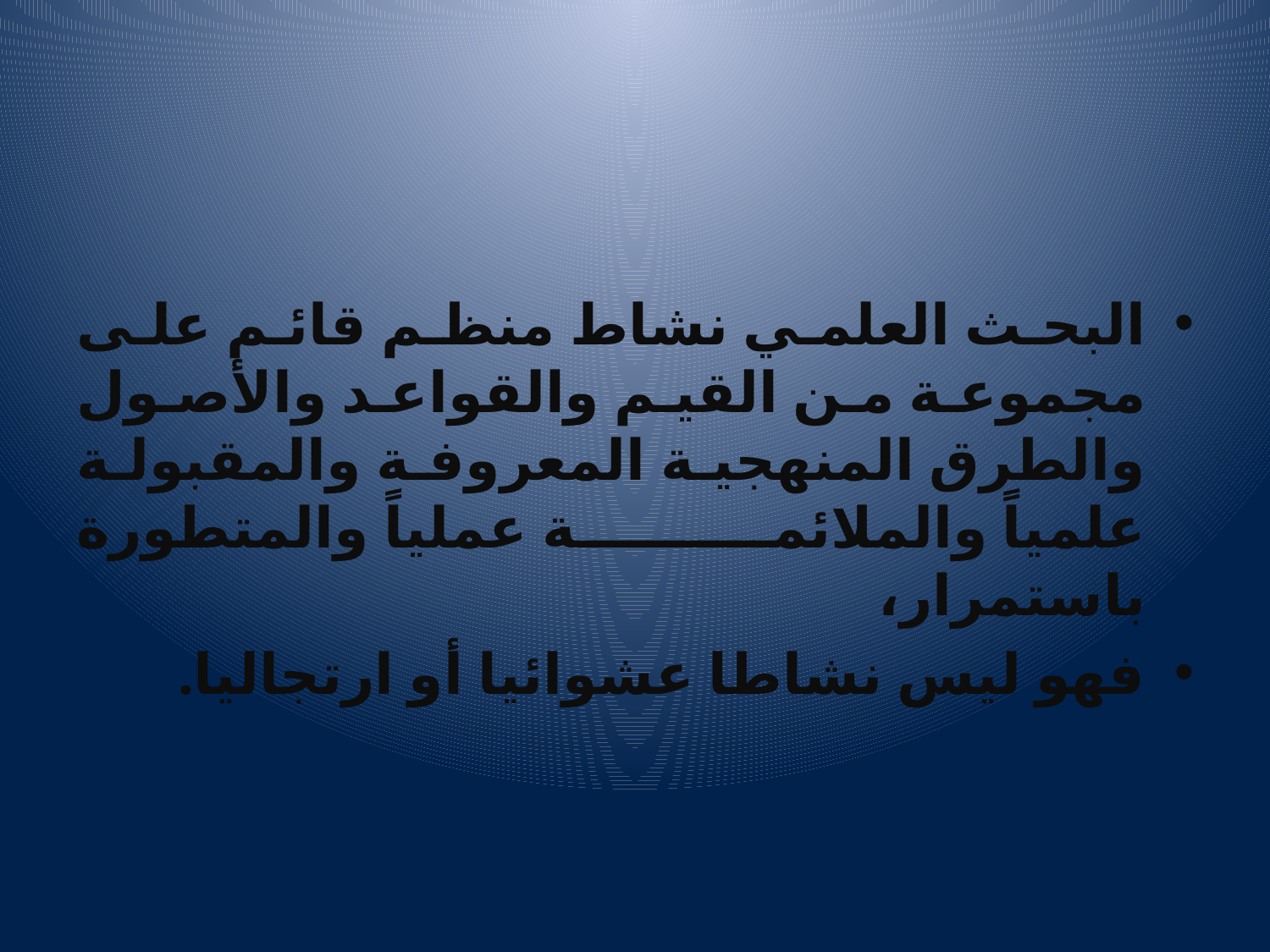

#
البحث العلمي نشاط منظم قائم على مجموعة من القيم والقواعد والأصول والطرق المنهجية المعروفة والمقبولة علمياً والملائمة عملياً والمتطورة باستمرار،
فهو ليس نشاطا عشوائيا أو ارتجاليا.